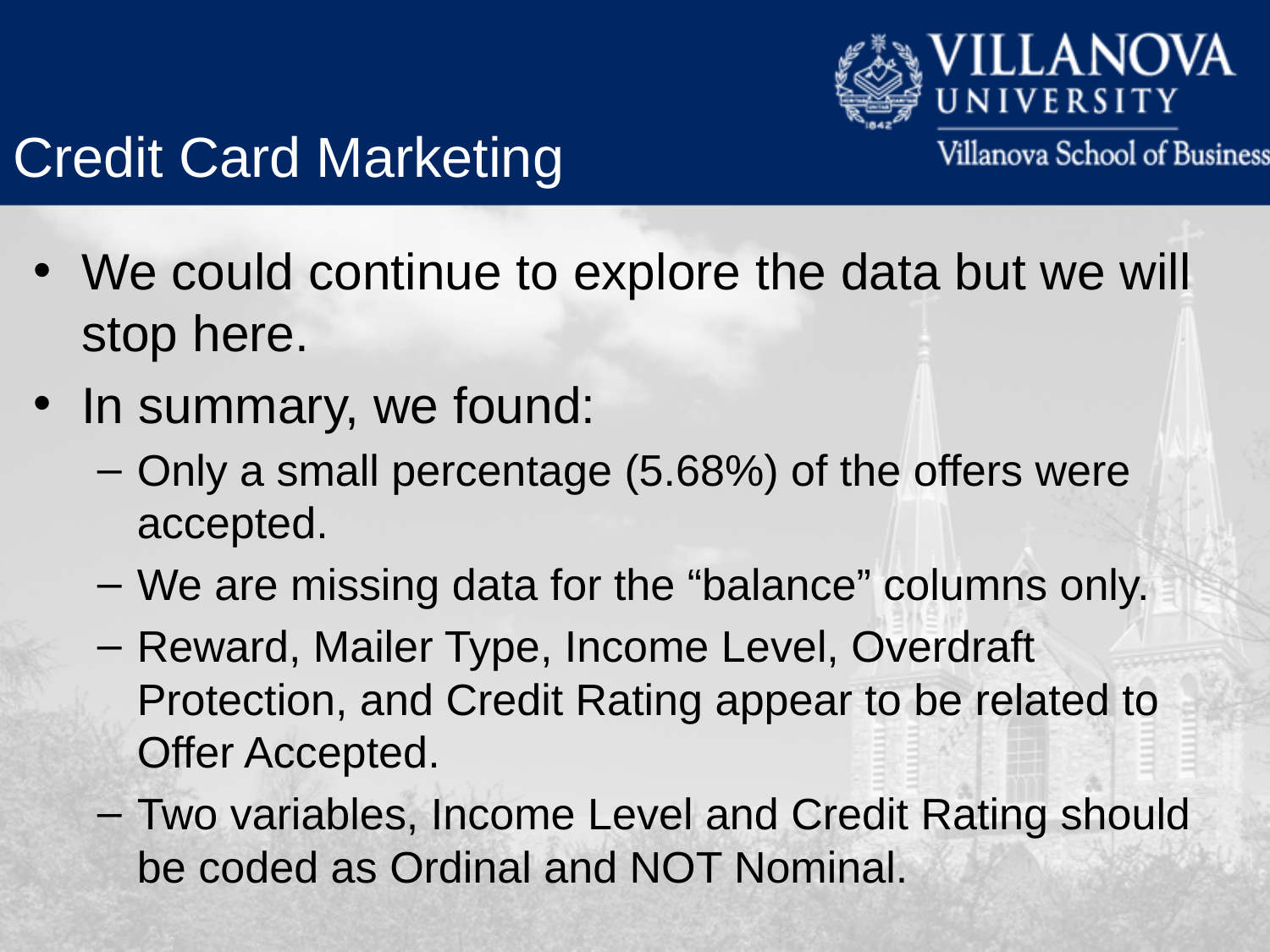

Credit Card Marketing
We could continue to explore the data but we will stop here.
In summary, we found:
Only a small percentage (5.68%) of the offers were accepted.
We are missing data for the “balance” columns only.
Reward, Mailer Type, Income Level, Overdraft Protection, and Credit Rating appear to be related to Offer Accepted.
Two variables, Income Level and Credit Rating should be coded as Ordinal and NOT Nominal.